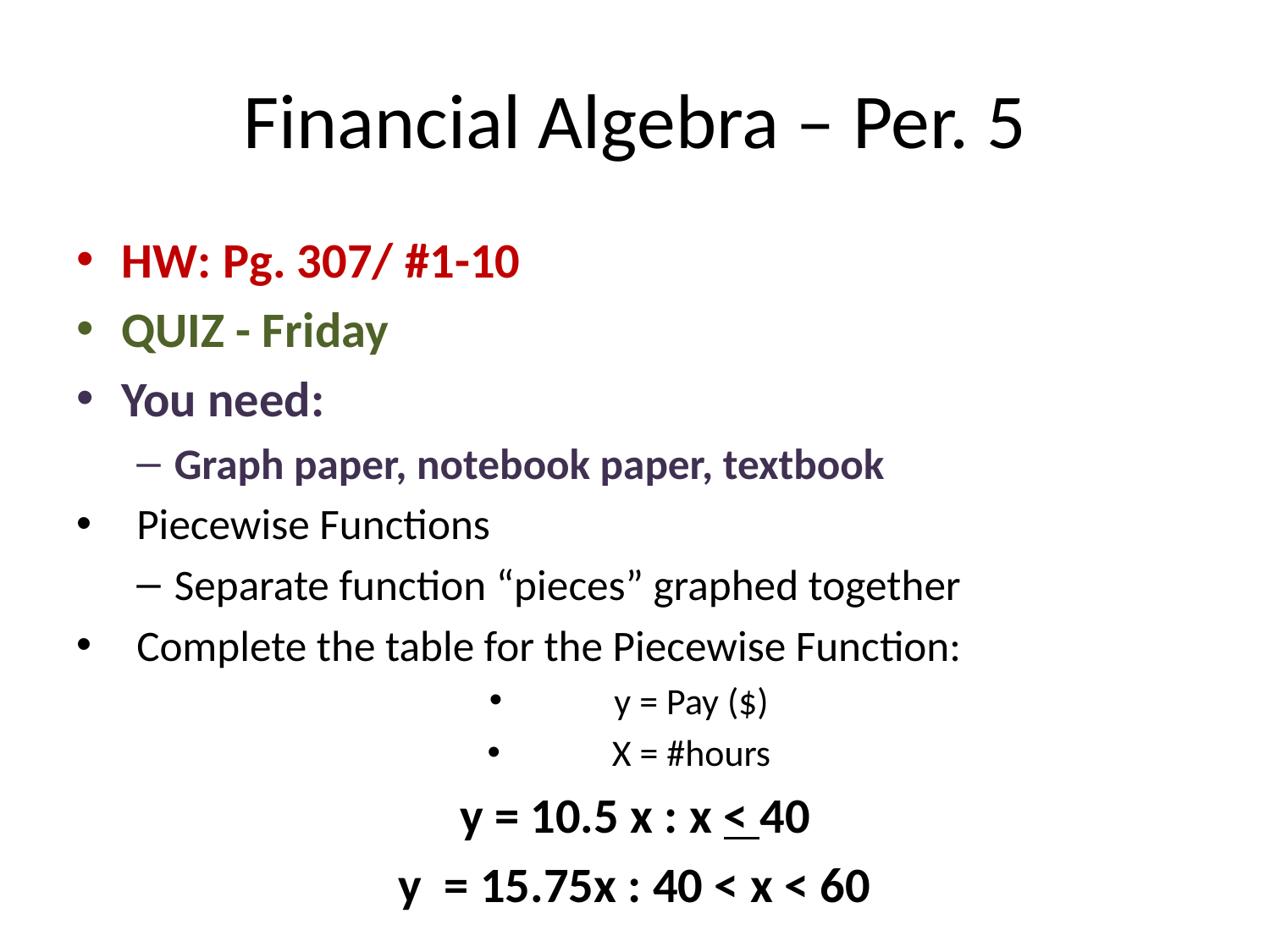

# Financial Algebra – Per. 5
HW: Pg. 307/ #1-10
QUIZ - Friday
You need:
Graph paper, notebook paper, textbook
Piecewise Functions
Separate function “pieces” graphed together
Complete the table for the Piecewise Function:
y = Pay ($)
X = #hours
y = 10.5 x : x < 40
y  = 15.75x : 40 < x < 60